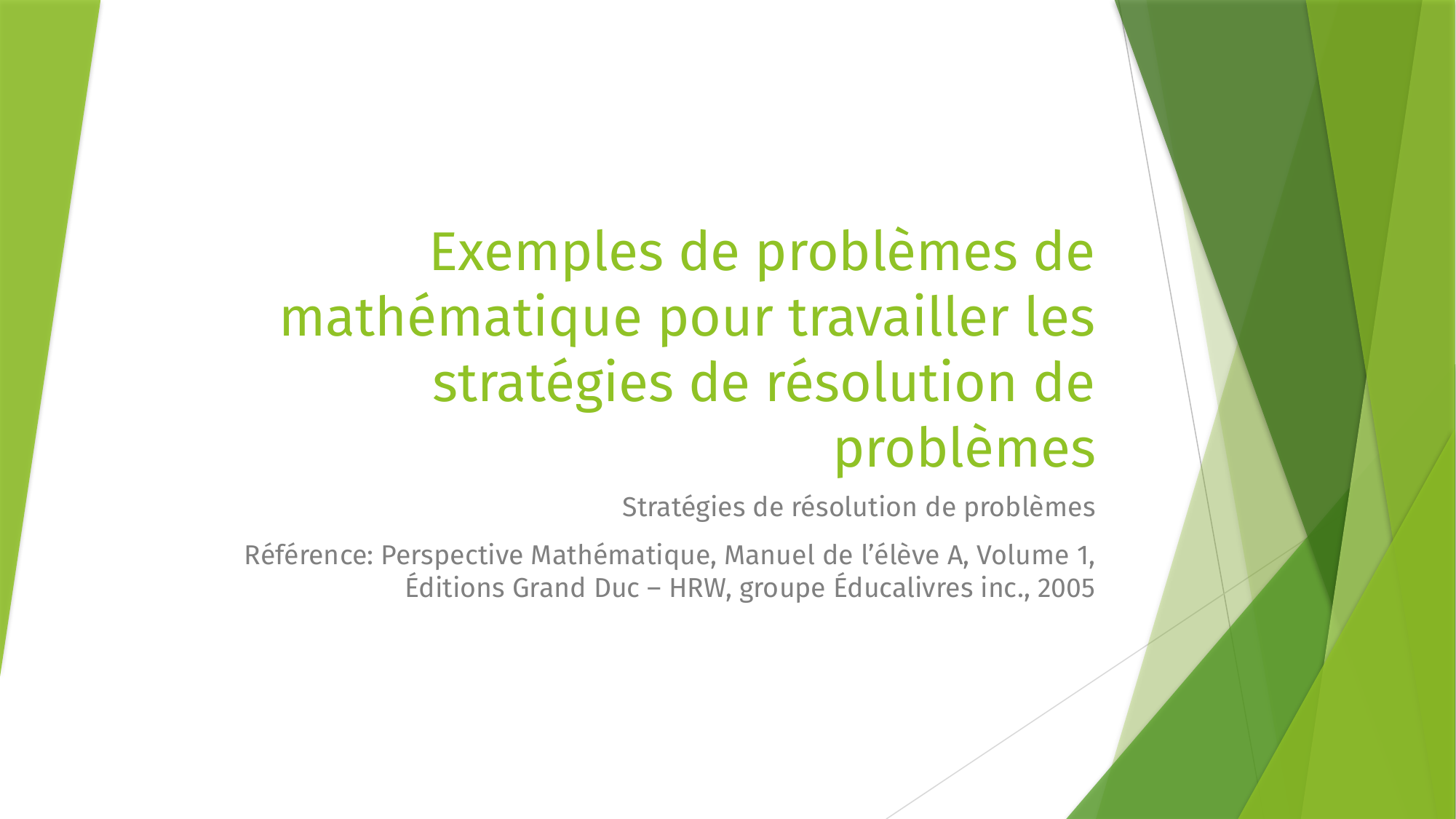

# Exemples de problèmes de mathématique pour travailler les stratégies de résolution de problèmes
Stratégies de résolution de problèmes
Référence: Perspective Mathématique, Manuel de l’élève A, Volume 1, Éditions Grand Duc – HRW, groupe Éducalivres inc., 2005